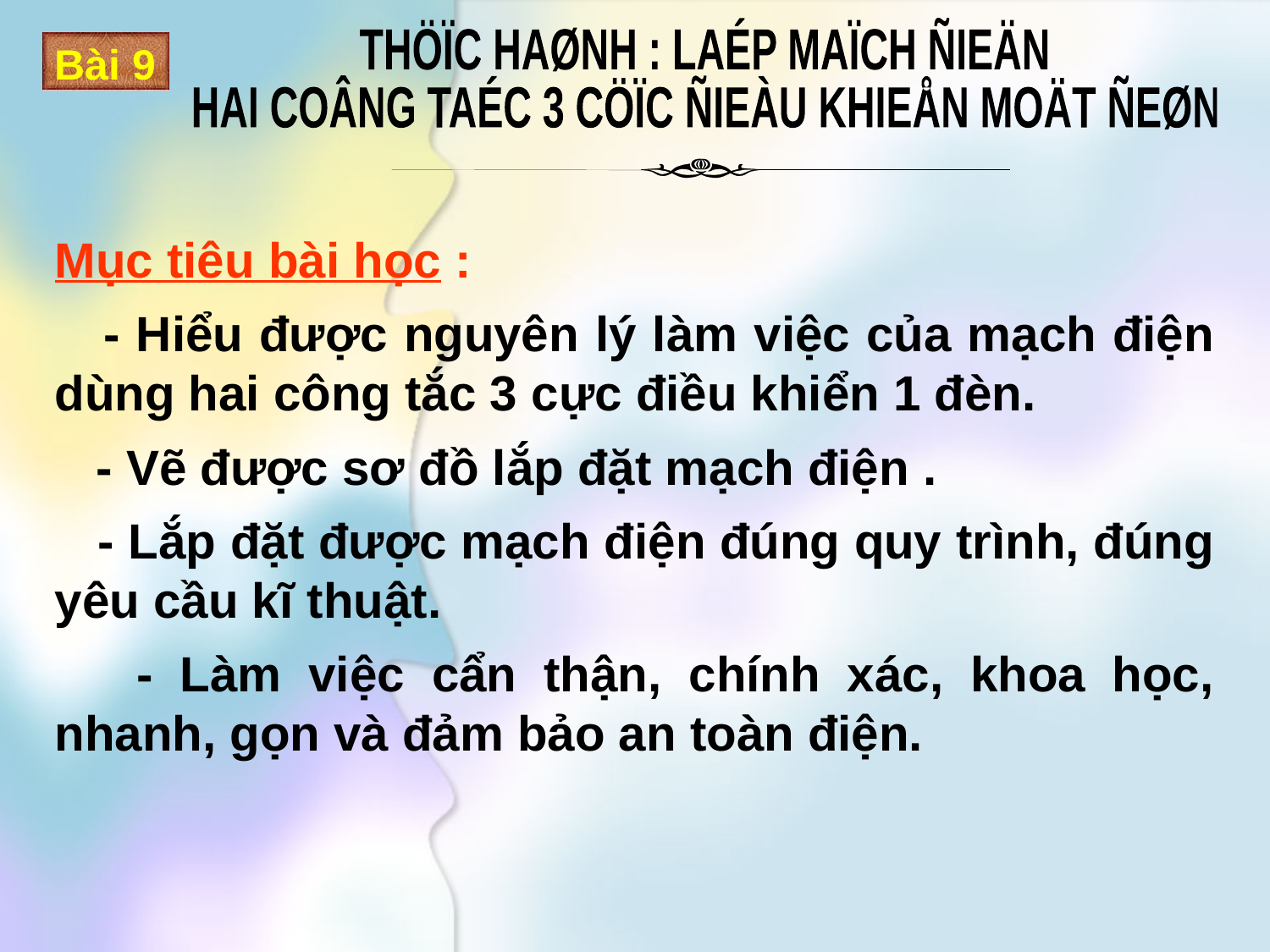

Mục tiêu bài học :
   - Hiểu được nguyên lý làm việc của mạch điện dùng hai công tắc 3 cực điều khiển 1 đèn.
   - Vẽ được sơ đồ lắp đặt mạch điện .
   - Lắp đặt được mạch điện đúng quy trình, đúng yêu cầu kĩ thuật.
   - Làm việc cẩn thận, chính xác, khoa học, nhanh, gọn và đảm bảo an toàn điện.